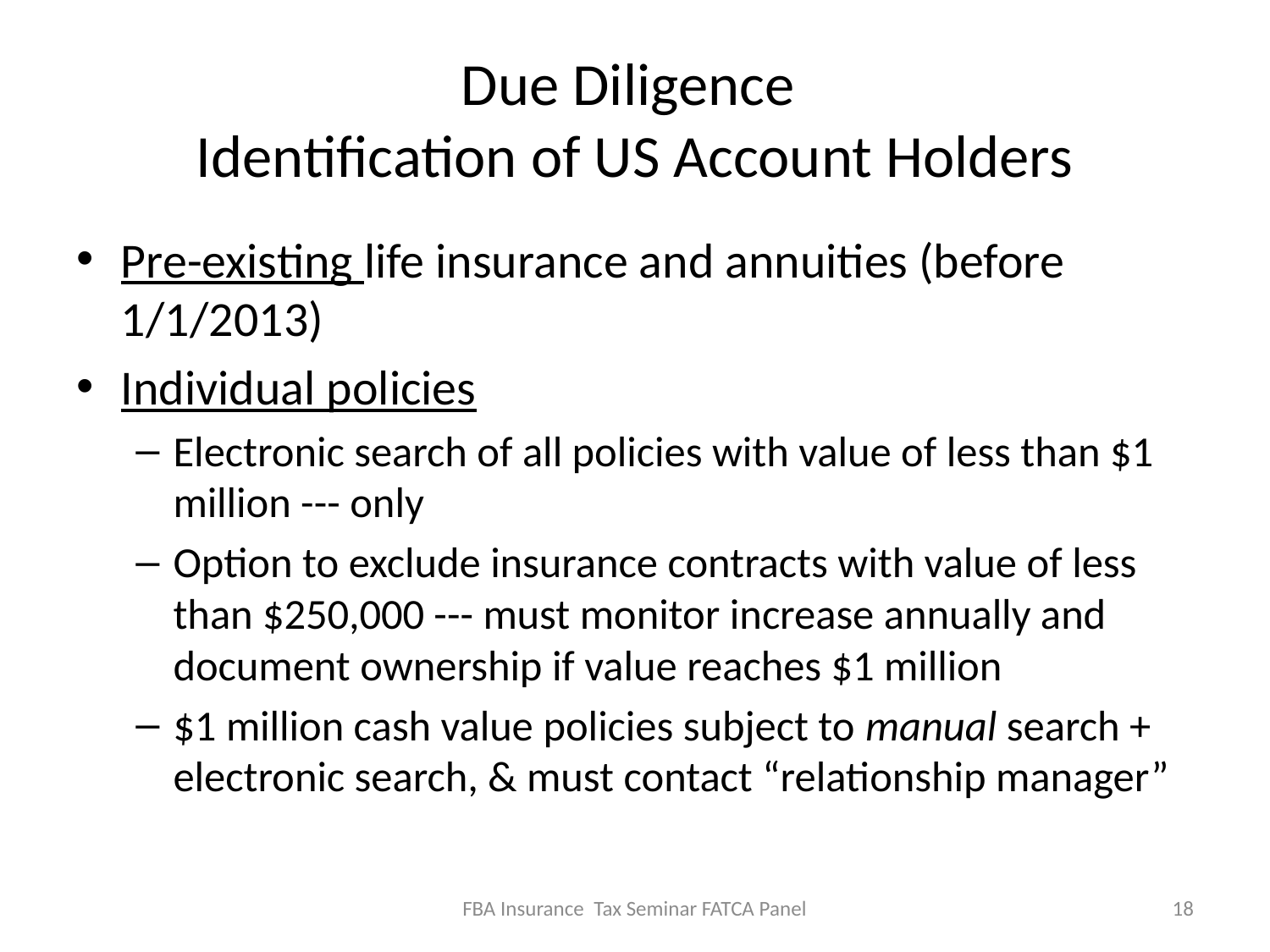

# Due Diligence Identification of US Account Holders
Pre-existing life insurance and annuities (before 1/1/2013)
Individual policies
Electronic search of all policies with value of less than $1 million --- only
Option to exclude insurance contracts with value of less than $250,000 --- must monitor increase annually and document ownership if value reaches $1 million
$1 million cash value policies subject to manual search + electronic search, & must contact “relationship manager”

FBA Insurance  Tax Seminar FATCA Panel
18